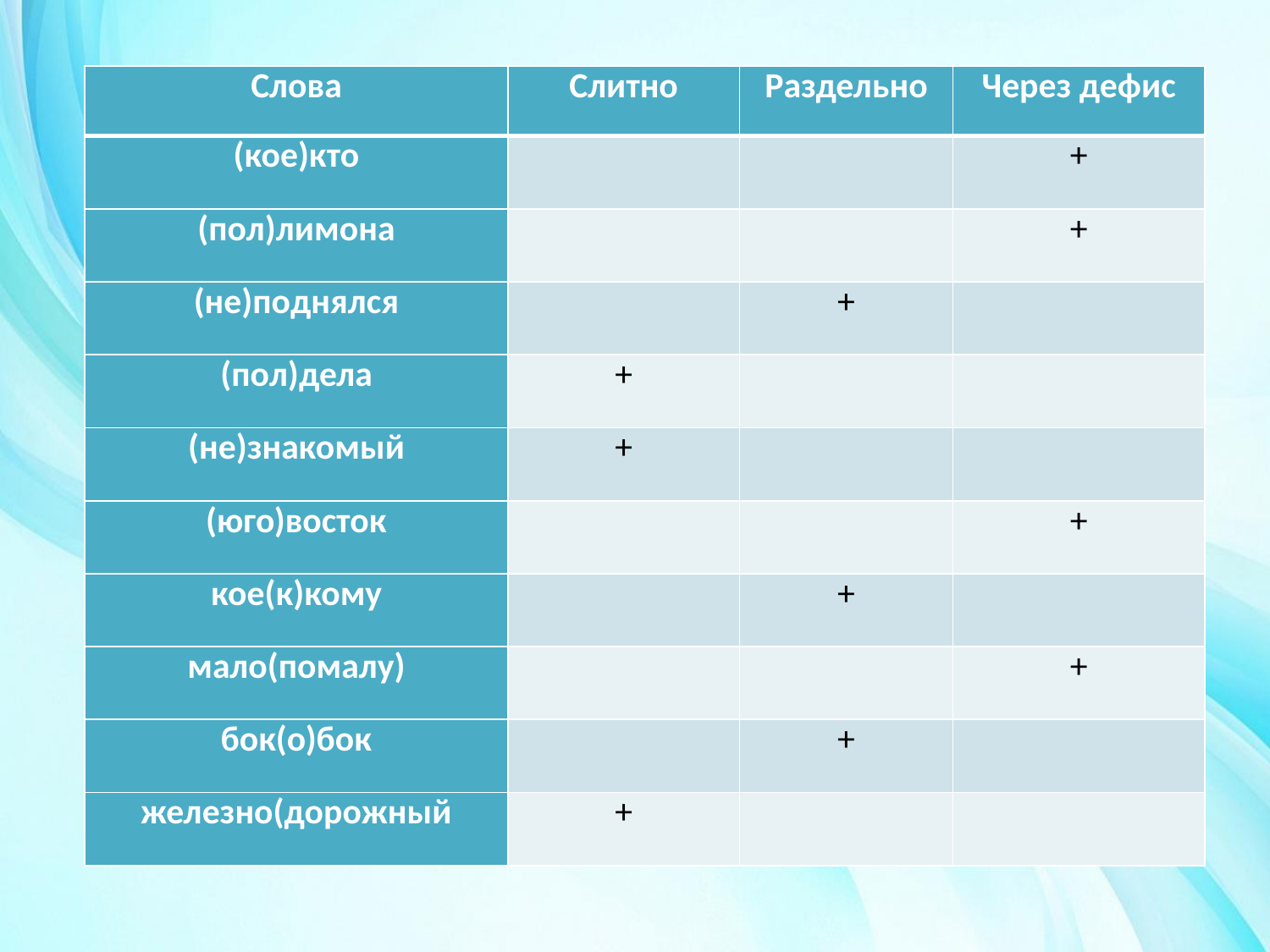

| Слова | Слитно | Раздельно | Через дефис |
| --- | --- | --- | --- |
| (кое)кто |  |  | + |
| (пол)лимона |  |  | + |
| (не)поднялся |  | + |  |
| (пол)дела | + |  |  |
| (не)знакомый | + |  |  |
| (юго)восток |  |  | + |
| кое(к)кому |  | + |  |
| мало(помалу) |  |  | + |
| бок(о)бок |  | + |  |
| железно(дорожный | + |  |  |